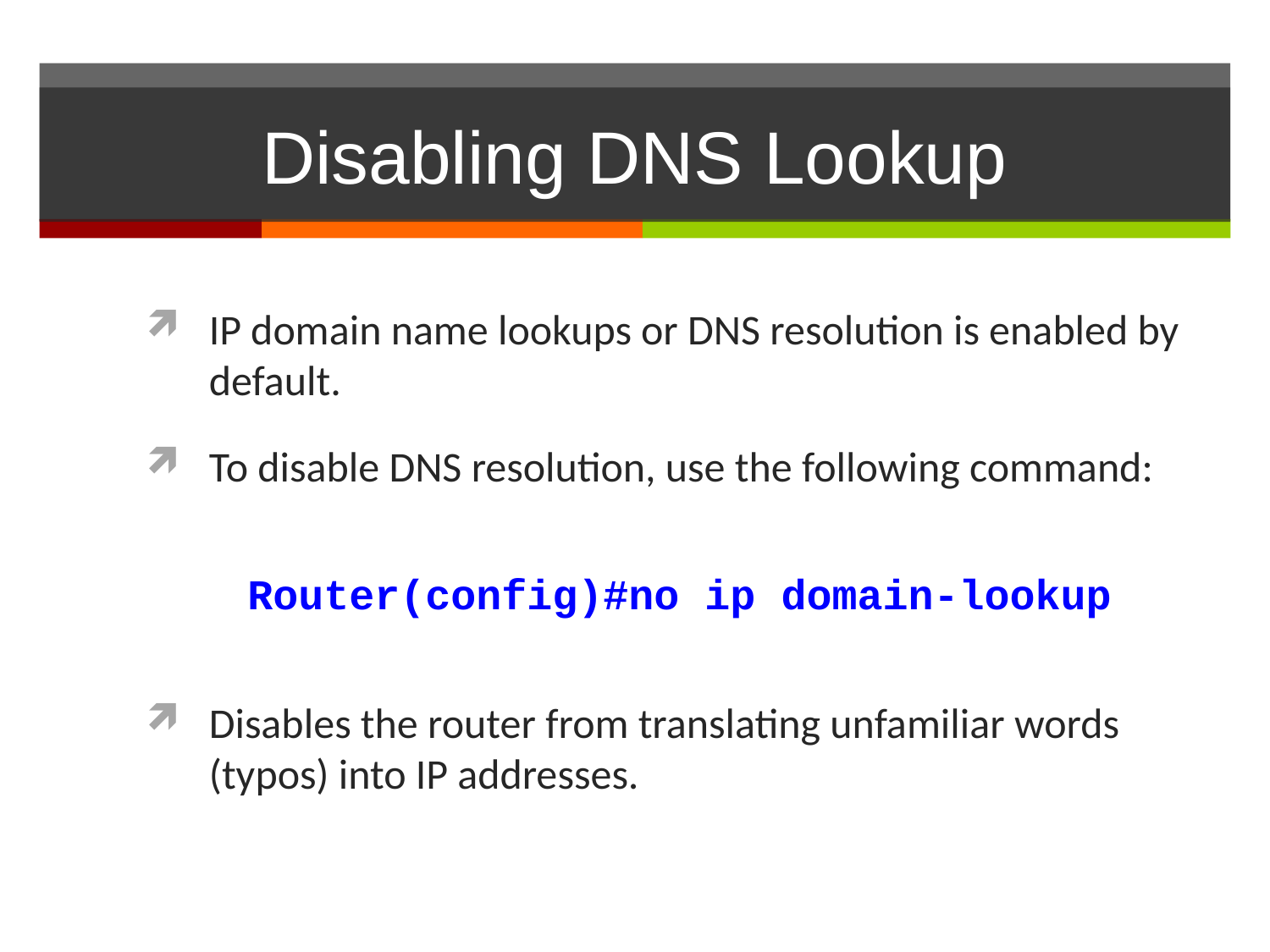

# Disabling DNS Lookup
IP domain name lookups or DNS resolution is enabled by default.
To disable DNS resolution, use the following command:
    Router(config)#no ip domain-lookup
Disables the router from translating unfamiliar words (typos) into IP addresses.